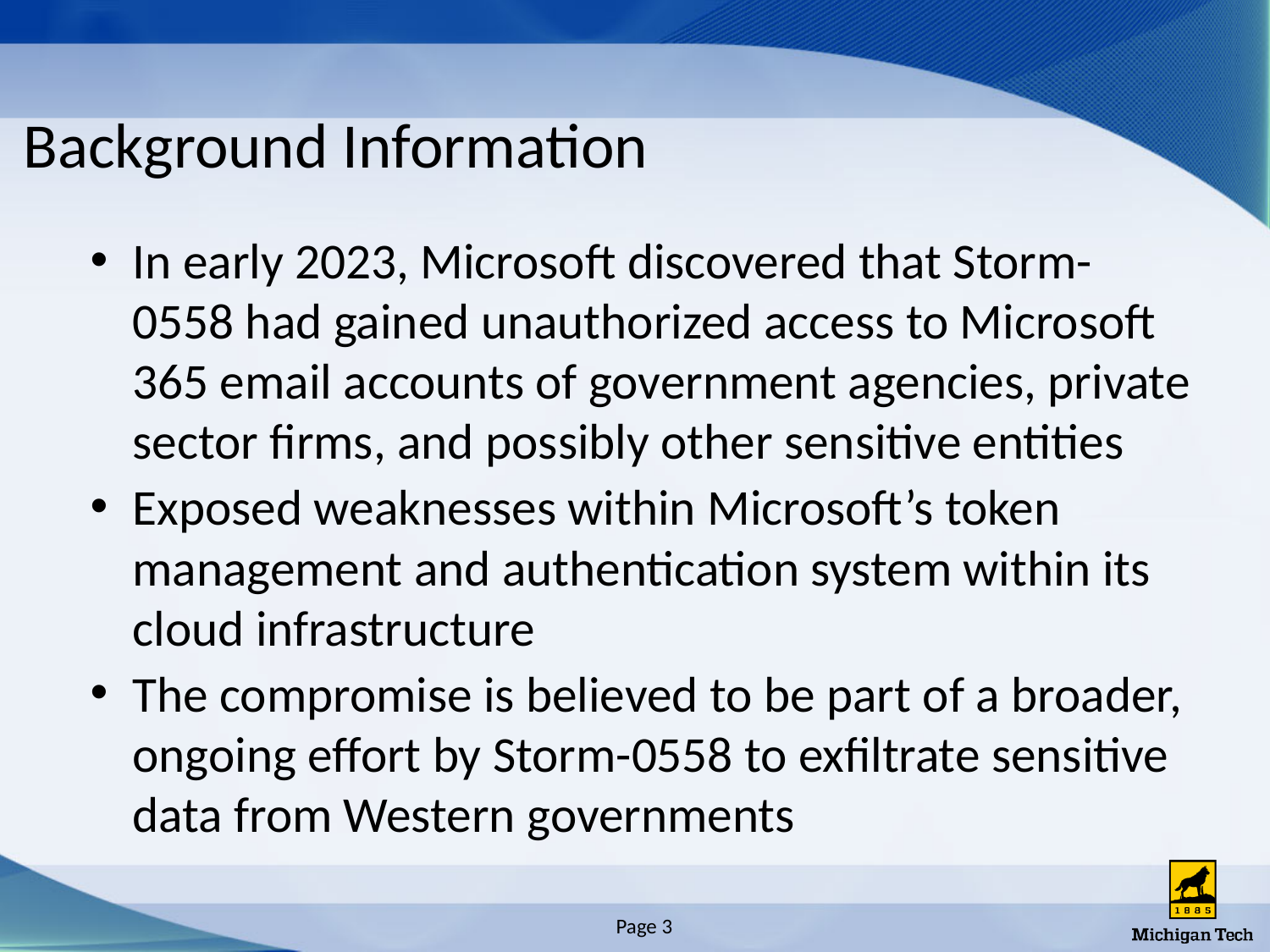

# Background Information
In early 2023, Microsoft discovered that Storm-0558 had gained unauthorized access to Microsoft 365 email accounts of government agencies, private sector firms, and possibly other sensitive entities
Exposed weaknesses within Microsoft’s token management and authentication system within its cloud infrastructure
The compromise is believed to be part of a broader, ongoing effort by Storm-0558 to exfiltrate sensitive data from Western governments